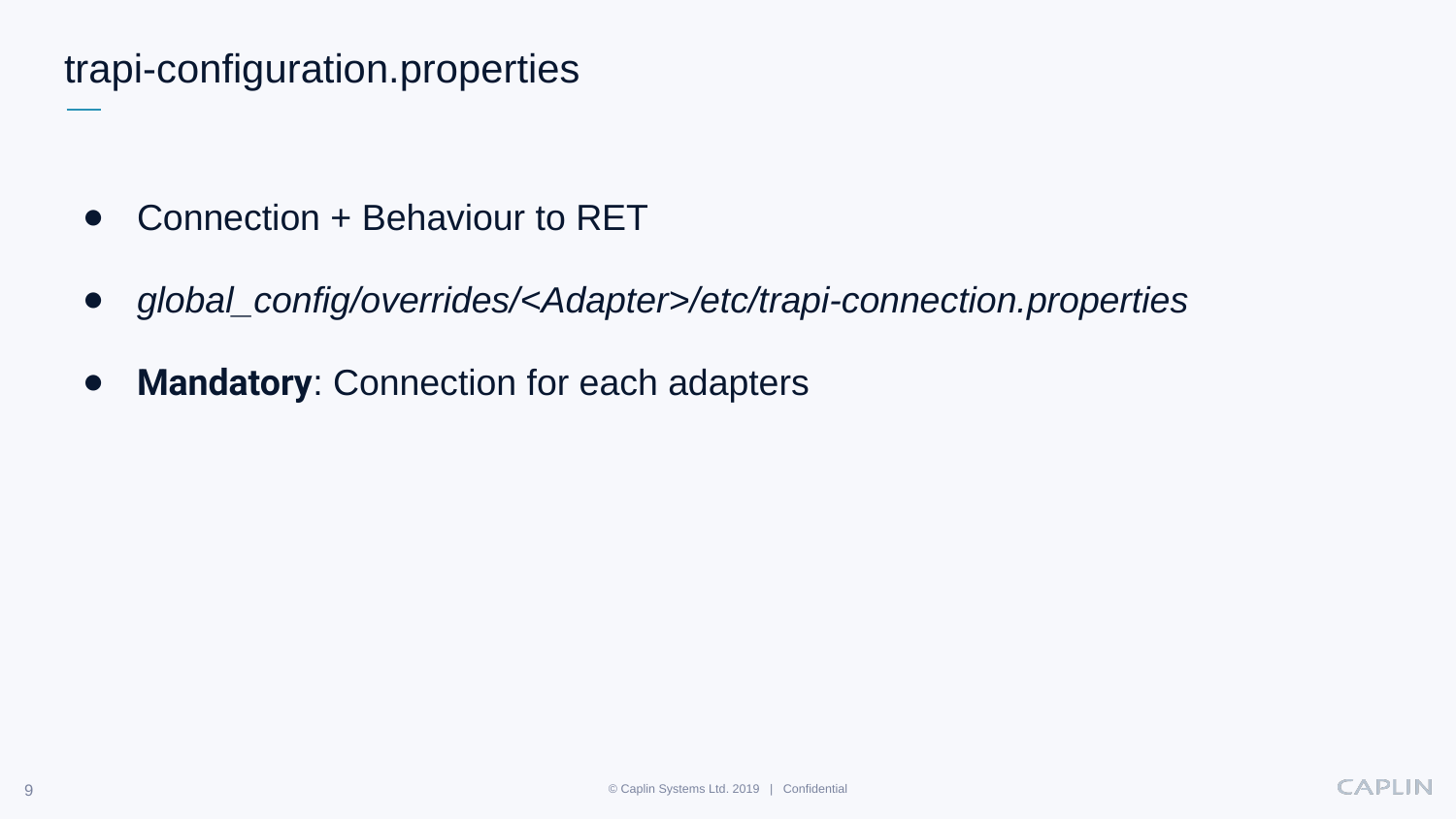

# trapi-configuration.properties
Connection + Behaviour to RET
global_config/overrides/<Adapter>/etc/trapi-connection.properties
Mandatory: Connection for each adapters